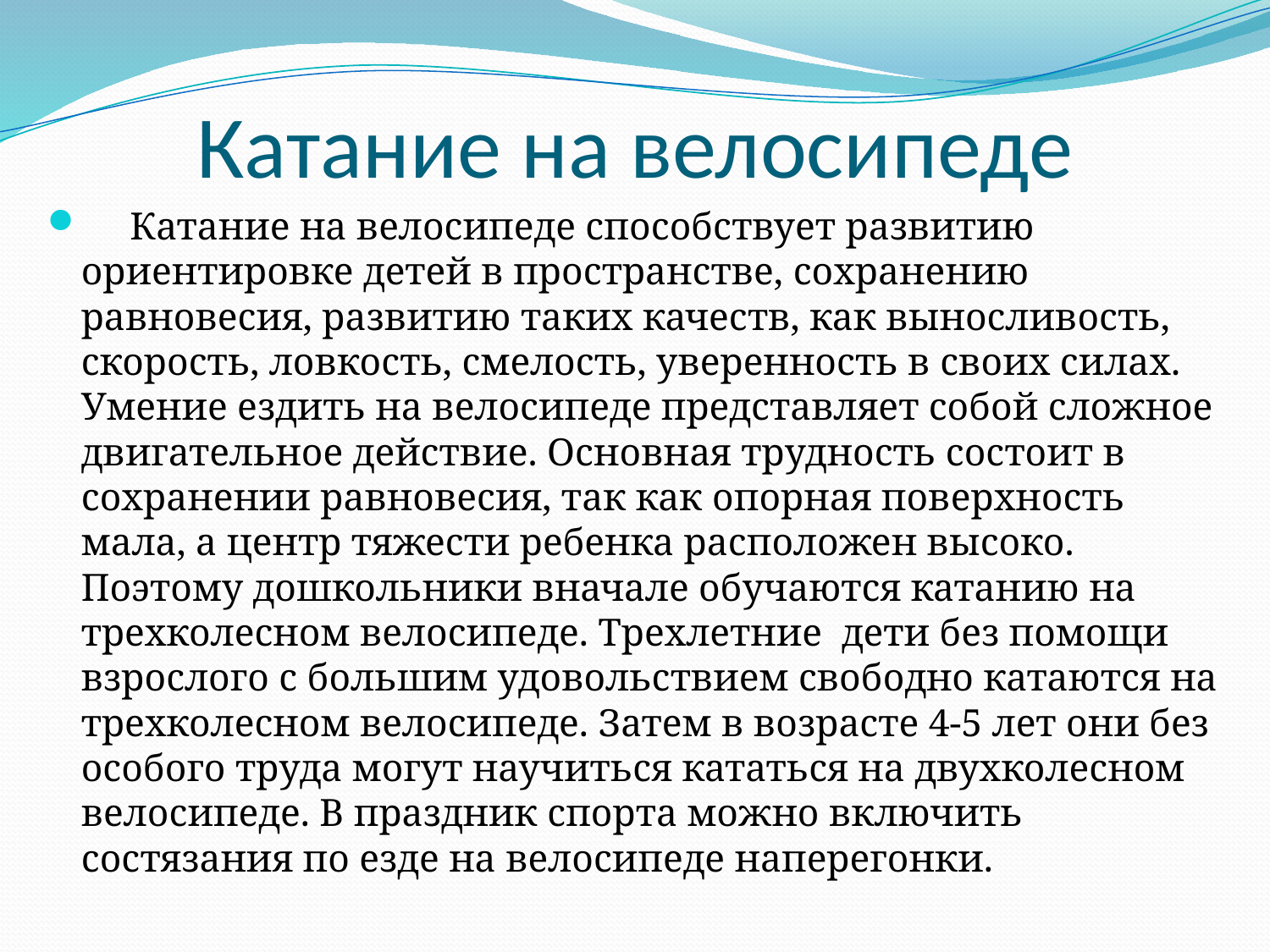

# Катание на велосипеде
     Катание на велосипеде способствует развитию ориентировке детей в пространстве, сохранению равновесия, развитию таких качеств, как выносливость, скорость, ловкость, смелость, уверенность в своих силах. Умение ездить на велосипеде представляет собой сложное двигательное действие. Основная трудность состоит в сохранении равновесия, так как опорная поверхность мала, а центр тяжести ребенка расположен высоко. Поэтому дошкольники вначале обучаются катанию на трехколесном велосипеде. Трехлетние  дети без помощи взрослого с большим удовольствием свободно катаются на трехколесном велосипеде. Затем в возрасте 4-5 лет они без особого труда могут научиться кататься на двухколесном велосипеде. В праздник спорта можно включить состязания по езде на велосипеде наперегонки.